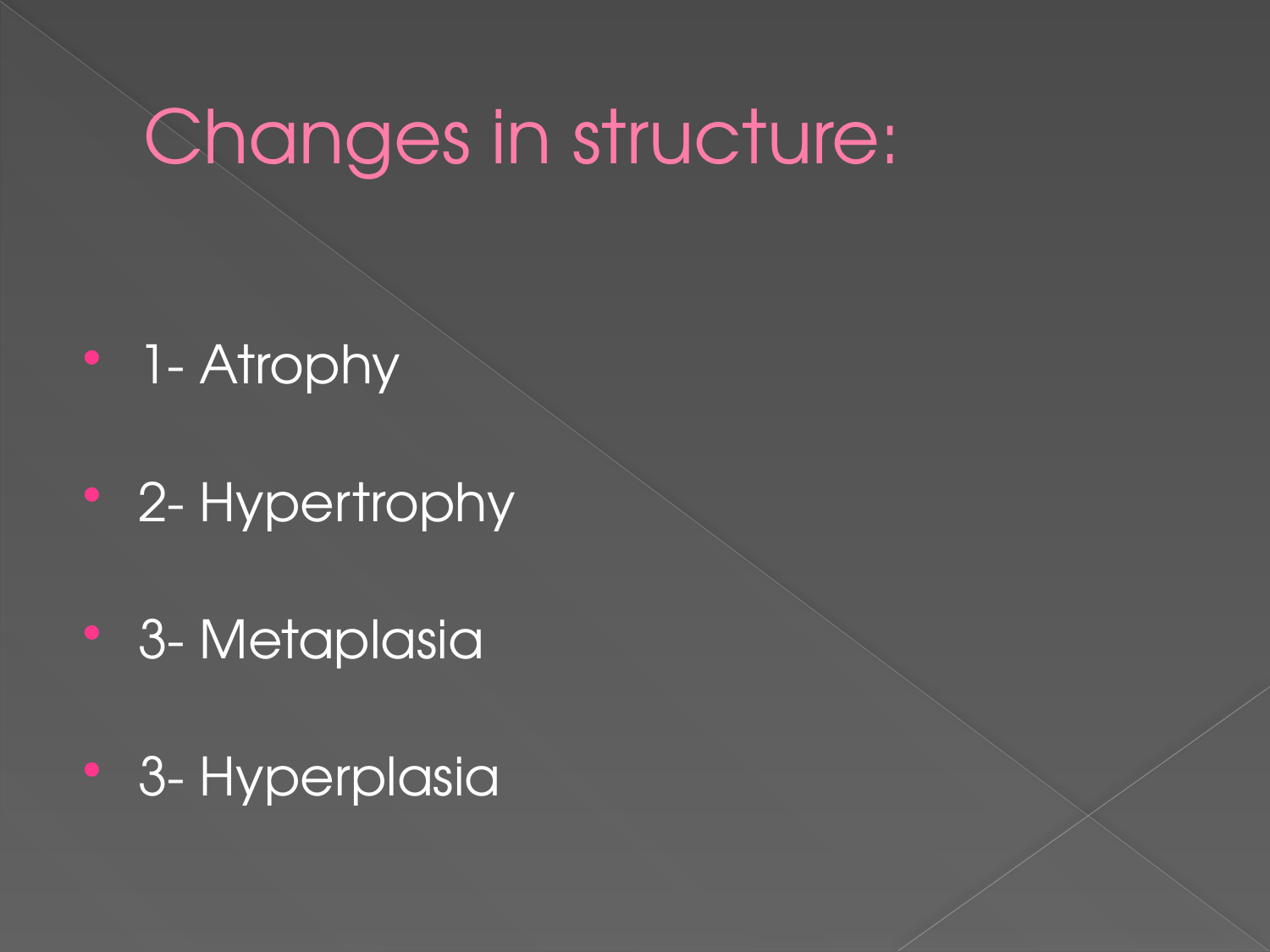

# Changes in structure:
1- Atrophy
2- Hypertrophy
3- Metaplasia
3- Hyperplasia